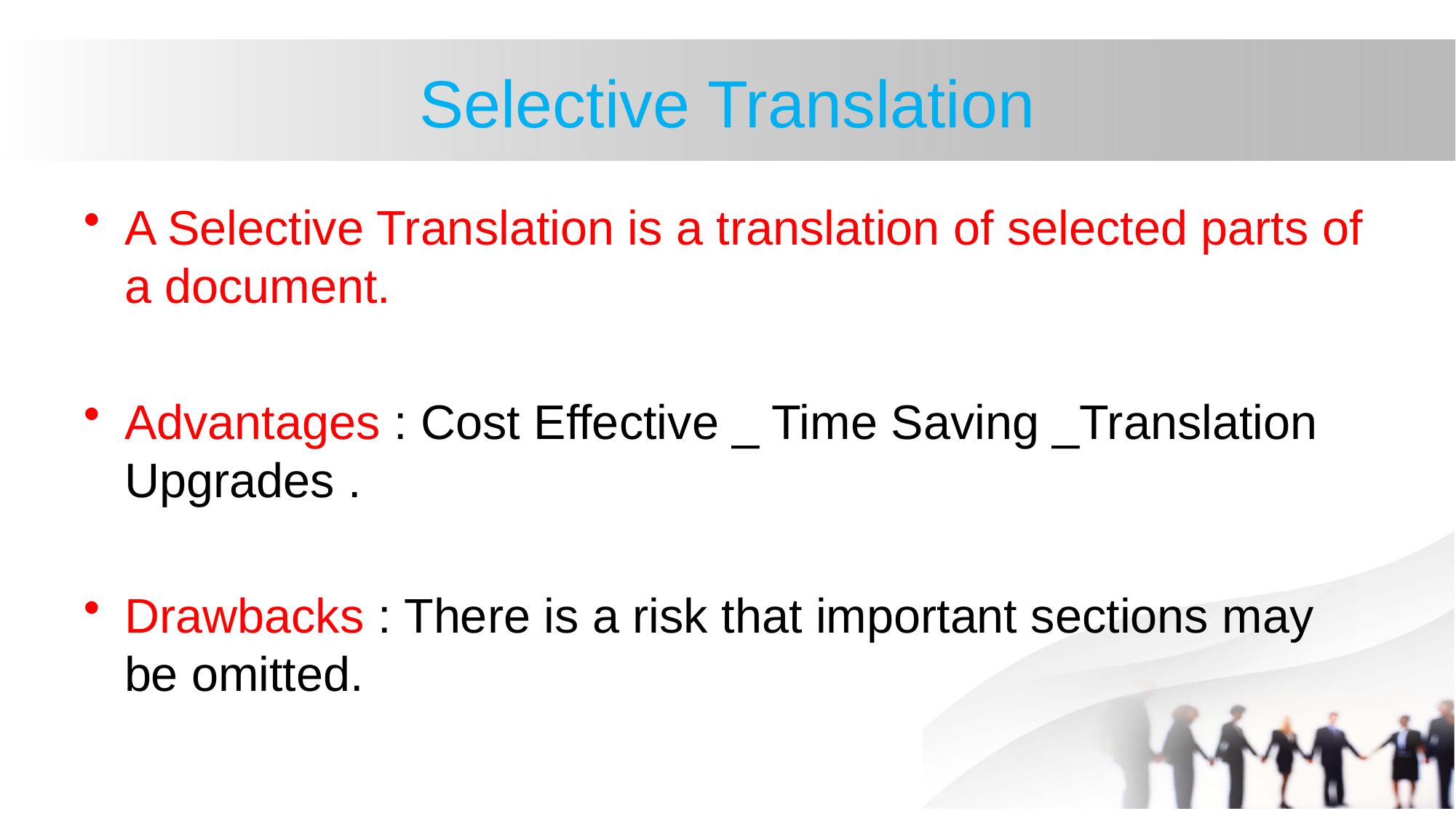

# Selective Translation
A Selective Translation is a translation of selected parts of a document.

Advantages : Cost Effective _ Time Saving _Translation Upgrades .

Drawbacks : There is a risk that important sections may be omitted.